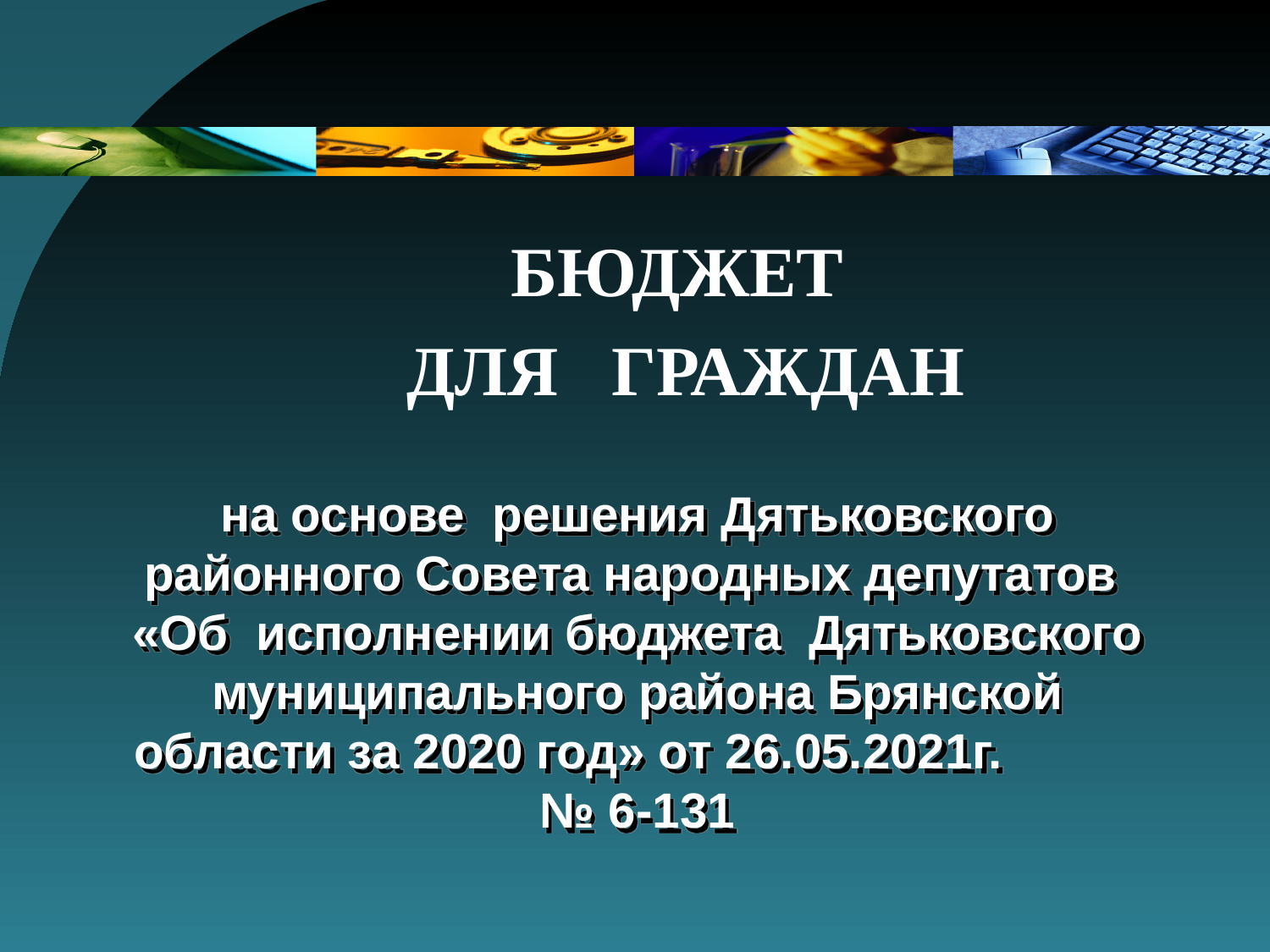

БЮДЖЕТ
 ДЛЯ   ГРАЖДАН
# на основе  решения Дятьковского районного Совета народных депутатов «Об  исполнении бюджета  Дятьковского муниципального района Брянской области за 2020 год» от 26.05.2021г.           № 6-131